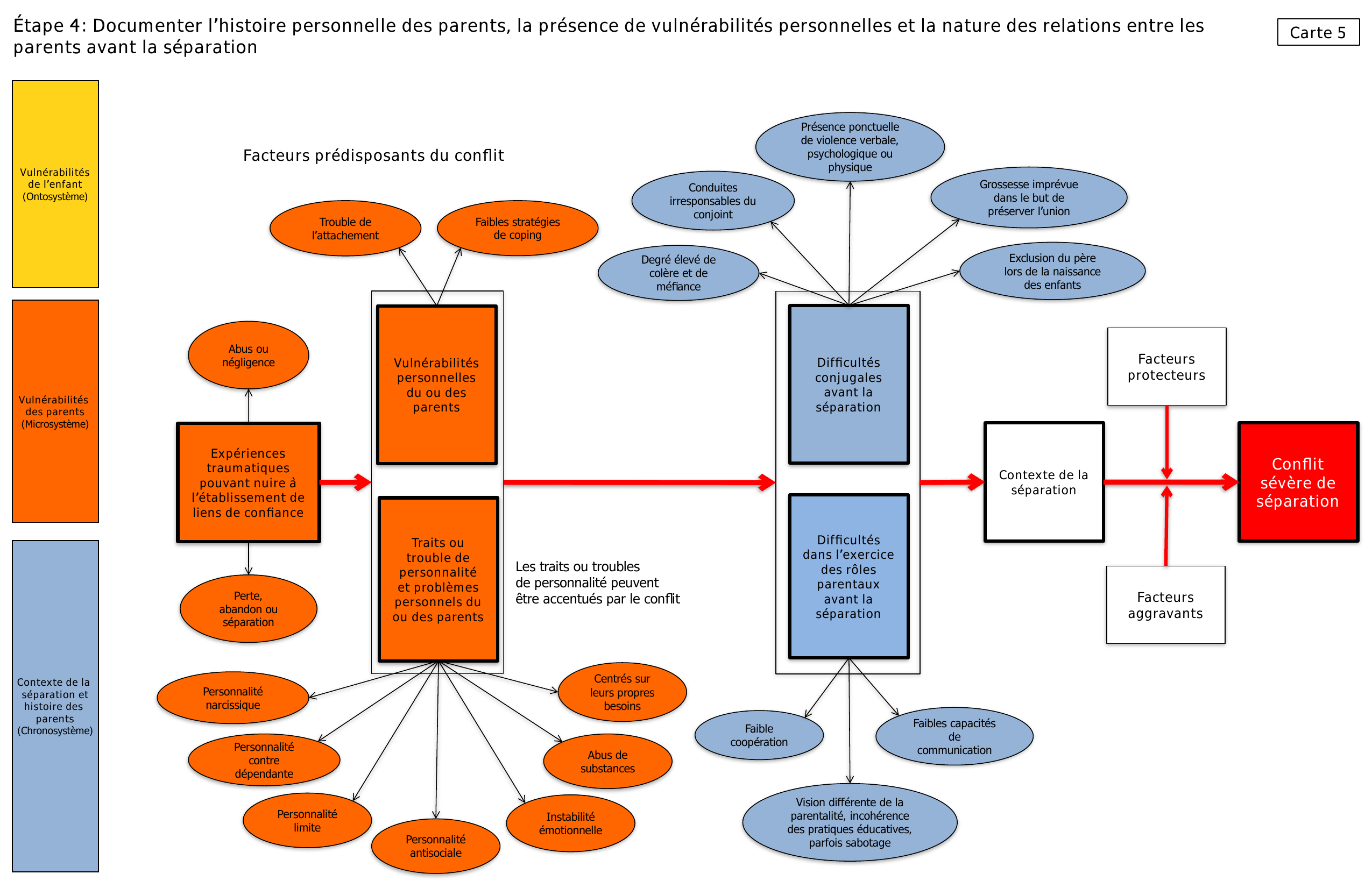

Étape 4: Documenter l’histoire personnelle des parents, la présence de vulnérabilités personnelles et la nature des relations entre les parents avant la séparation
Carte 5
 Vulnérabilités
de l’enfant
(Ontosystème)
Présence ponctuelle de violence verbale, psychologique ou physique
Facteurs prédisposants du conflit
Grossesse imprévue dans le but de préserver l’union
Conduites irresponsables du conjoint
Trouble de l’attachement
Faibles stratégies de coping
Exclusion du père lors de la naissance des enfants
Degré élevé de colère et de méfiance

Vulnérabilités
des parents
(Microsystème)
Difficultés conjugales avant la séparation
Vulnérabilités personnelles du ou des parents
Abus ou négligence
Facteurs protecteurs
Contexte de la séparation
Conflit sévère de séparation
Expériences traumatiques pouvant nuire à l’établissement de liens de confiance
Difficultés dans l’exercice des rôles parentaux avant la séparation
Traits ou trouble de personnalité et problèmes personnels du ou des parents
Contexte de la
séparation et
histoire des
parents
(Chronosystème)
Les traits ou troubles
de personnalité peuvent
être accentués par le conflit
Facteurs aggravants
Perte, abandon ou séparation
Centrés sur leurs propres besoins
Personnalité narcissique
Faibles capacités de communication
Faible coopération
Personnalité contre dépendante
Abus de substances
Vision différente de la parentalité, incohérence des pratiques éducatives, parfois sabotage
Personnalité
limite
Instabilité émotionnelle
Personnalité antisociale